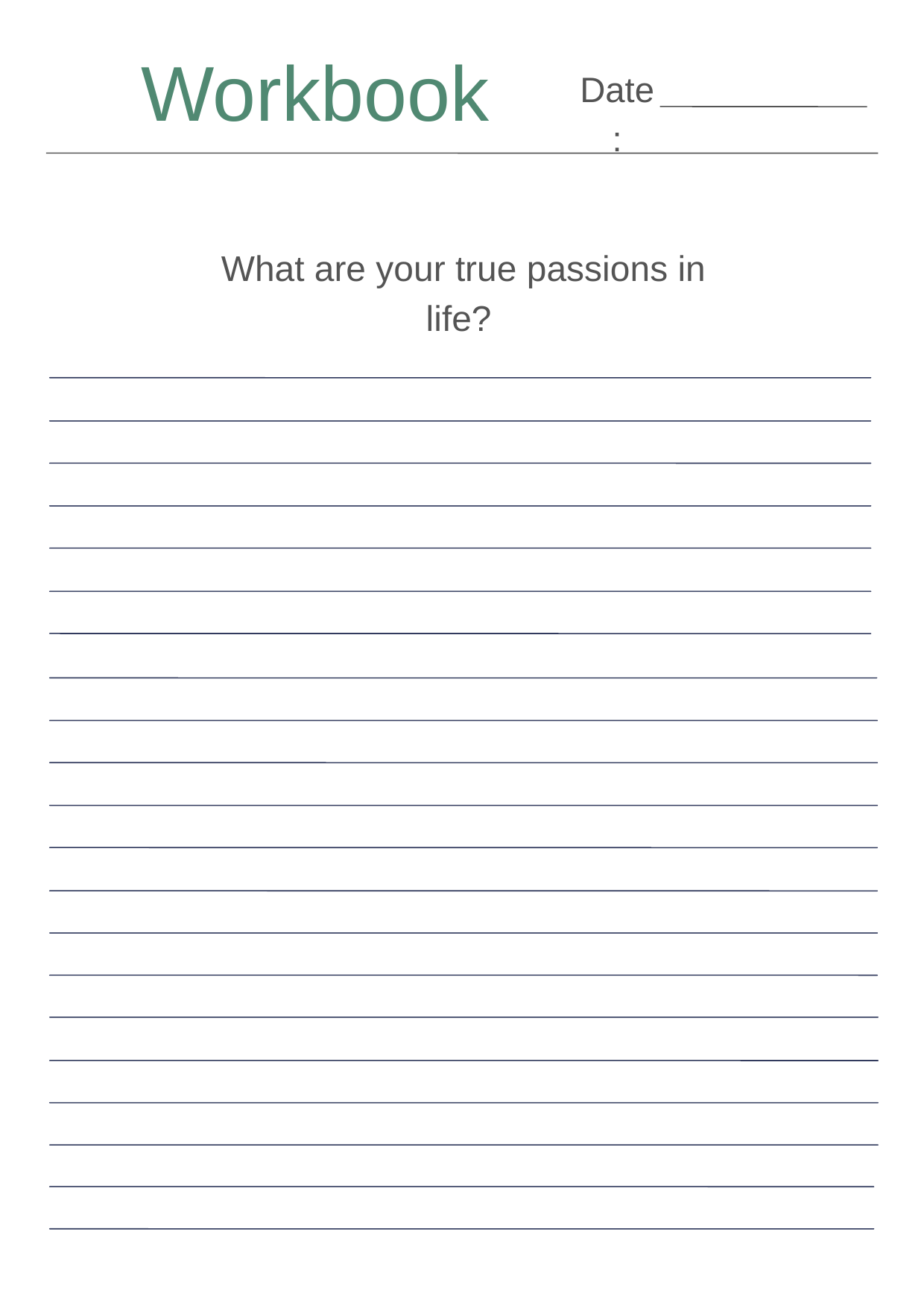

Workbook
Date:

What are your true passions in life?